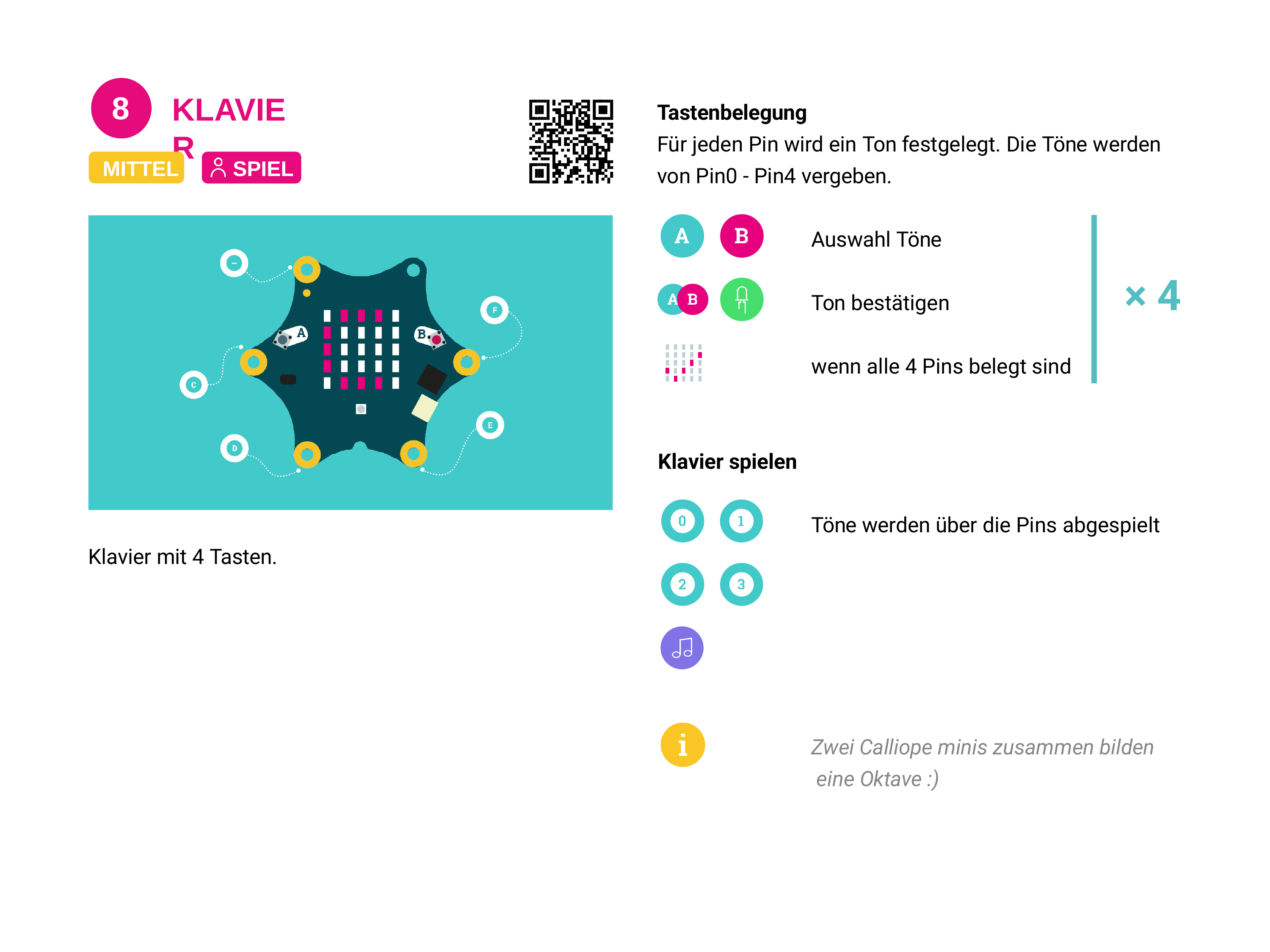

8
# KLAVIER
Tastenbelegung
Für jeden Pin wird ein Ton festgelegt. Die Töne werden
von Pin0 - Pin4 vergeben.

MITTEL	SPIEL

Auswahl Töne
× 4

Ton bestätigen

wenn alle 4 Pins belegt sind
Klavier spielen

Töne werden über die Pins abgespielt

Klavier mit 4 Tasten.

Zwei Calliope minis zusammen bilden  eine Oktave :)